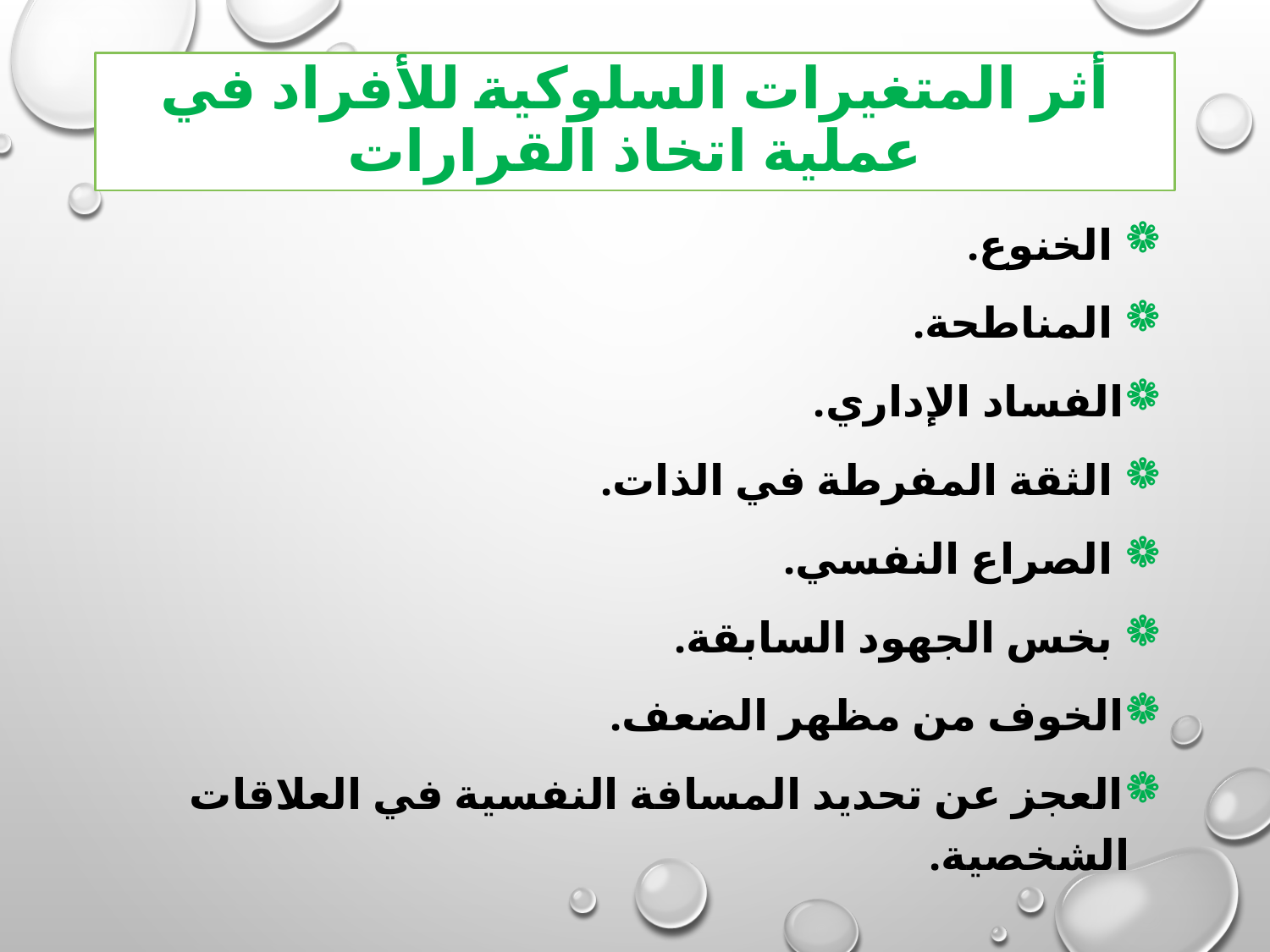

# أثر المتغيرات السلوكية للأفراد في عملية اتخاذ القرارات
 الخنوع.
 المناطحة.
الفساد الإداري.
 الثقة المفرطة في الذات.
 الصراع النفسي.
 بخس الجهود السابقة.
الخوف من مظهر الضعف.
العجز عن تحديد المسافة النفسية في العلاقات الشخصية.